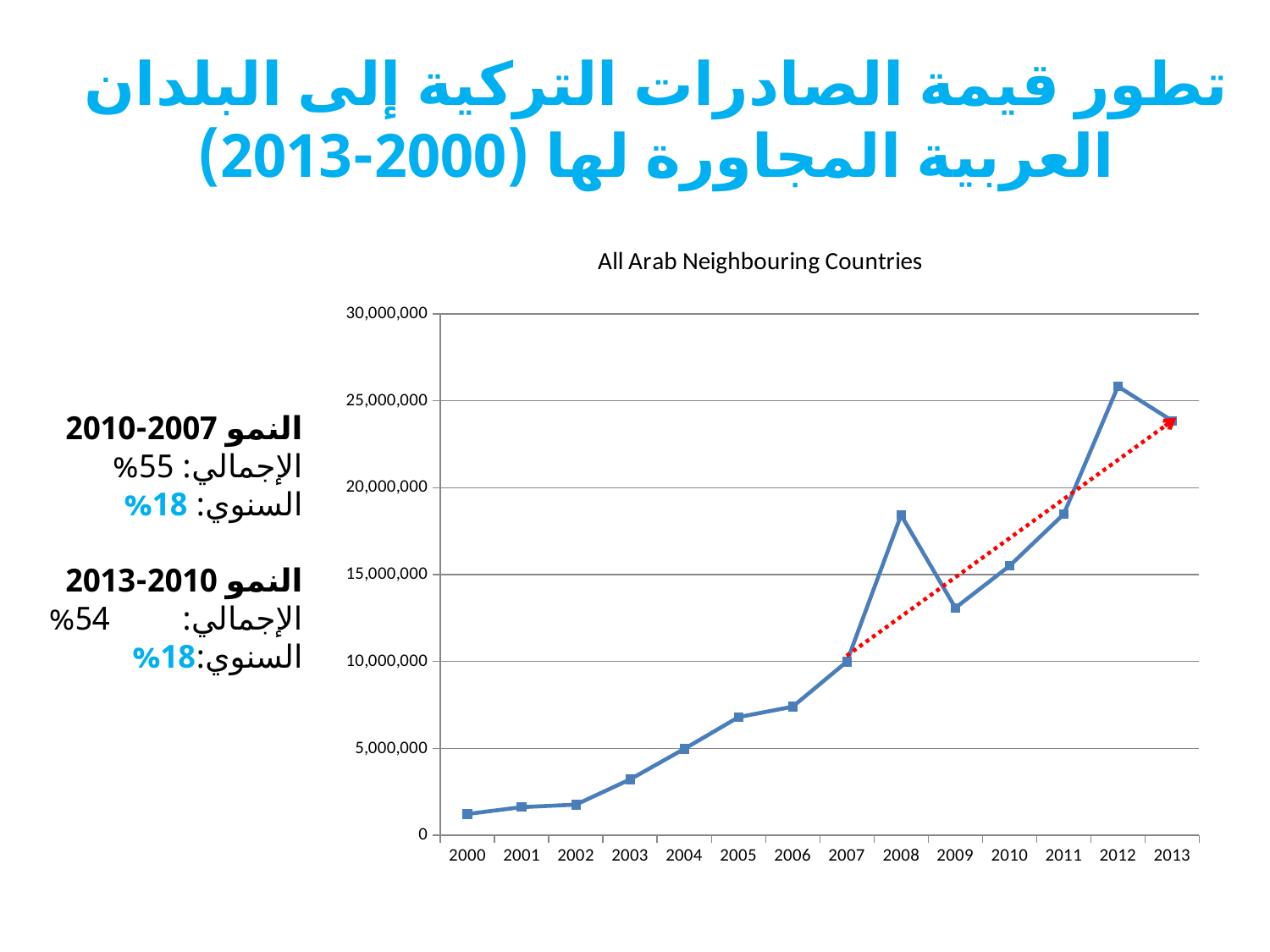

# تطور قيمة الصادرات التركية إلى البلدان العربية المجاورة لها (2000-2013)

### Chart:

| Category | All Arab Neighbouring Countries |
|---|---|
| 2000 | 1226238.016 |
| 2001 | 1619721.767 |
| 2002 | 1764210.414 |
| 2003 | 3214908.477 |
| 2004 | 4971763.552 |
| 2005 | 6797878.516000001 |
| 2006 | 7397419.239 |
| 2007 | 9992650.376 |
| 2008 | 18424991.084999997 |
| 2009 | 13082304.499000002 |
| 2010 | 15498277.276 |
| 2011 | 18477726.054 |
| 2012 | 25824734.022 |
| 2013 | 23849134.066 |
النمو 2007-2010
الإجمالي:	 55%
السنوي:	 18%

النمو 2010-2013
الإجمالي: 	54%
السنوي:	18%